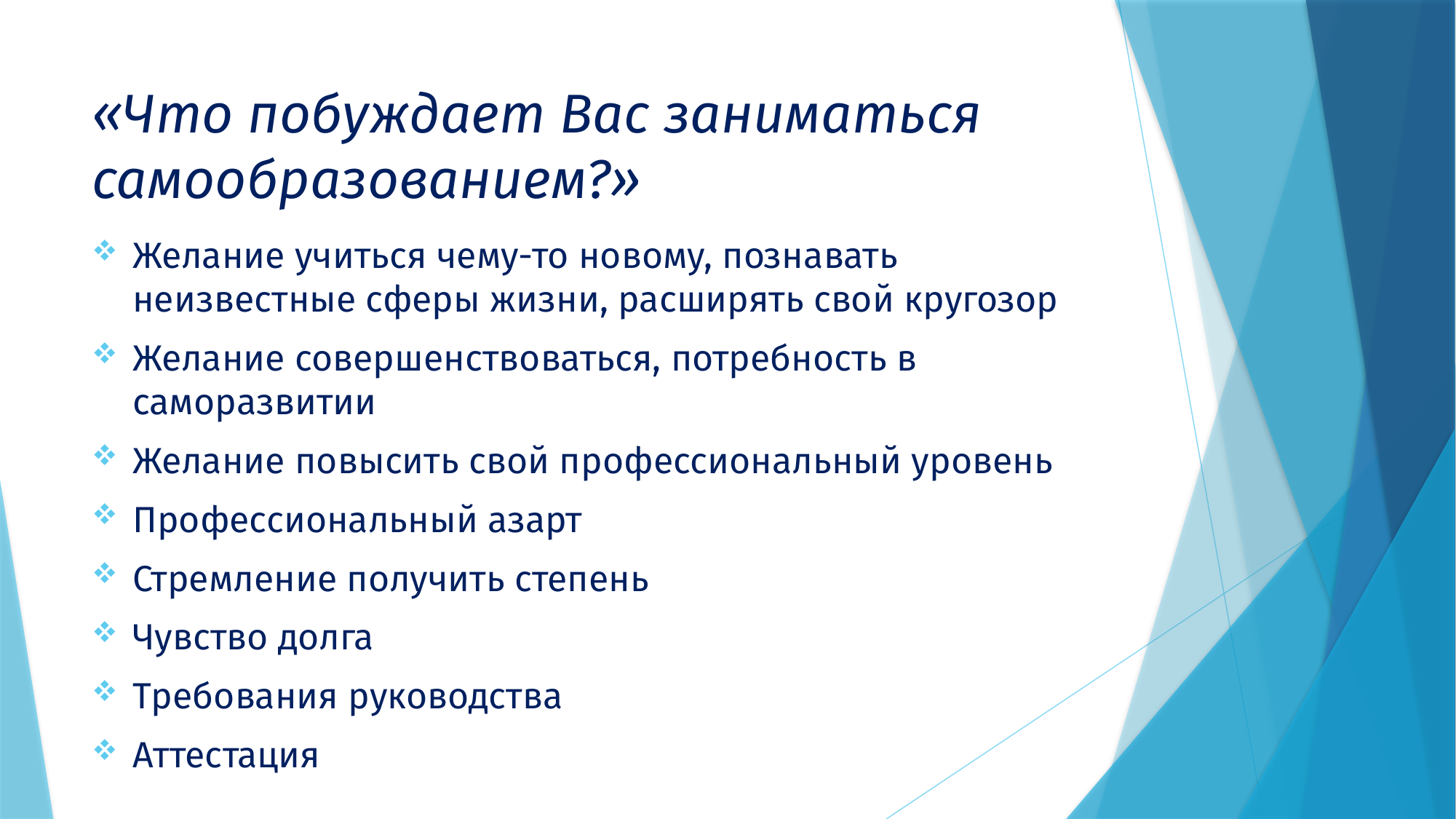

# «Что побуждает Вас заниматься самообразованием?»
Желание учиться чему-то новому, познавать неизвестные сферы жизни, расширять свой кругозор
Желание совершенствоваться, потребность в саморазвитии
Желание повысить свой профессиональный уровень
Профессиональный азарт
Стремление получить степень
Чувство долга
Требования руководства
Аттестация